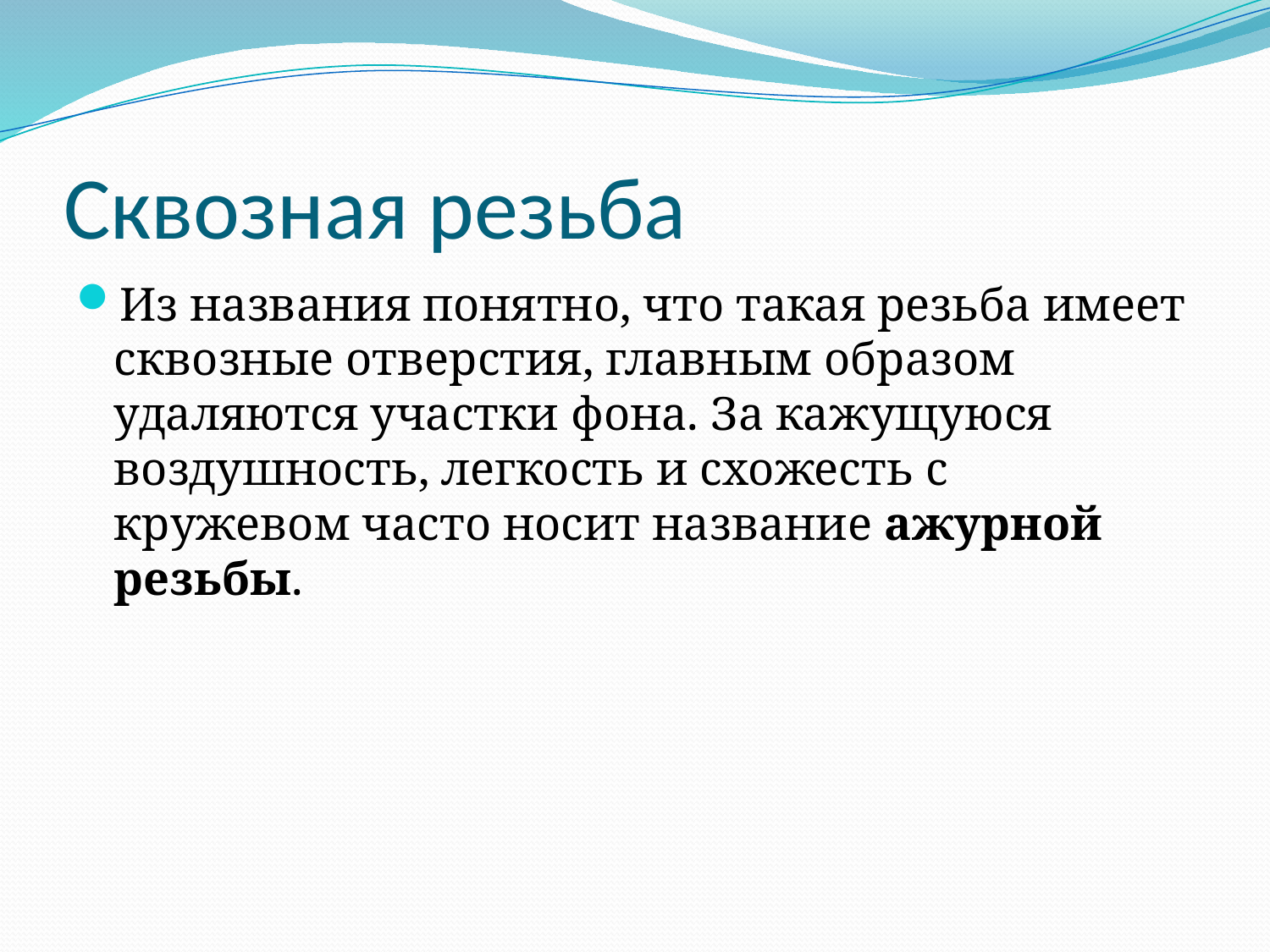

# Сквозная резьба
Из названия понятно, что такая резьба имеет сквозные отверстия, главным образом удаляются участки фона. За кажущуюся воздушность, легкость и схожесть с кружевом часто носит название ажурной резьбы.